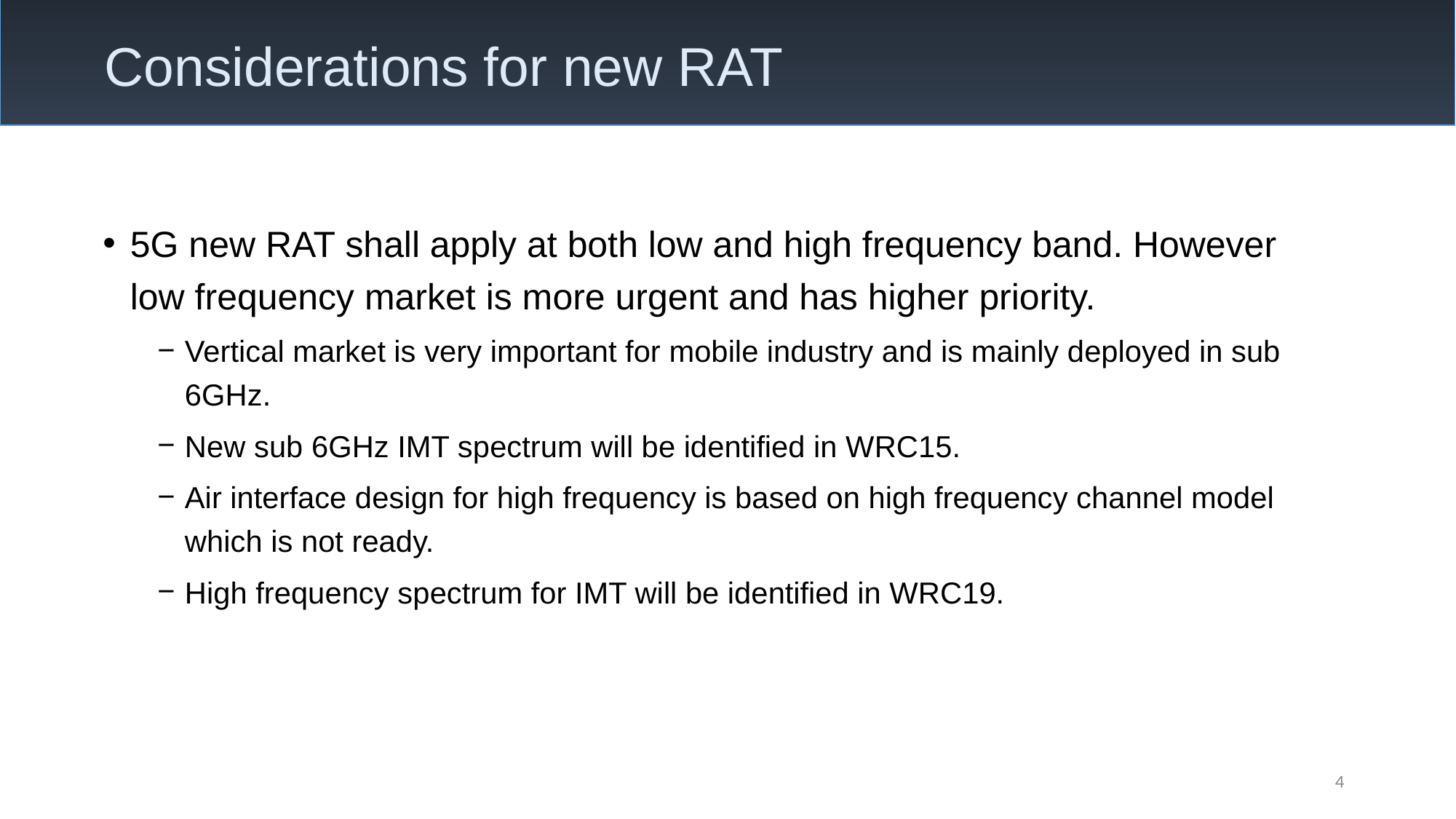

# Considerations for new RAT
5G new RAT shall apply at both low and high frequency band. However low frequency market is more urgent and has higher priority.
Vertical market is very important for mobile industry and is mainly deployed in sub 6GHz.
New sub 6GHz IMT spectrum will be identified in WRC15.
Air interface design for high frequency is based on high frequency channel model which is not ready.
High frequency spectrum for IMT will be identified in WRC19.

4